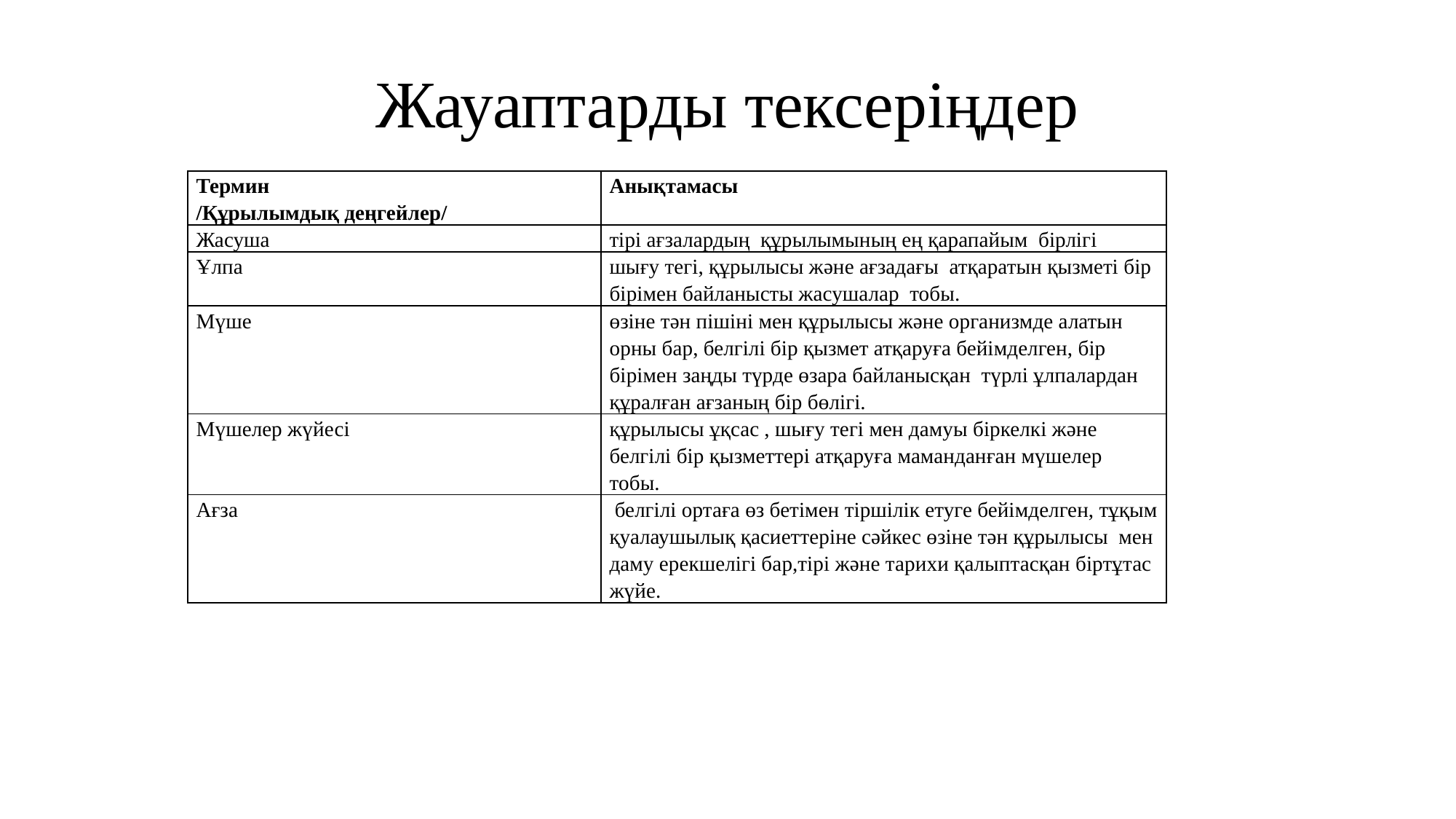

# Жауаптарды тексеріңдер
| Термин /Құрылымдық деңгейлер/ | Анықтамасы |
| --- | --- |
| Жасуша | тірі ағзалардың құрылымының ең қарапайым бірлігі |
| Ұлпа | шығу тегі, құрылысы және ағзадағы атқаратын қызметі бір бірімен байланысты жасушалар тобы. |
| Мүше | өзіне тән пішіні мен құрылысы және организмде алатын орны бар, белгілі бір қызмет атқаруға бейімделген, бір бірімен заңды түрде өзара байланысқан түрлі ұлпалардан құралған ағзаның бір бөлігі. |
| Мүшелер жүйесі | құрылысы ұқсас , шығу тегі мен дамуы біркелкі және белгілі бір қызметтері атқаруға маманданған мүшелер тобы. |
| Ағза | белгілі ортаға өз бетімен тіршілік етуге бейімделген, тұқым қуалаушылық қасиеттеріне сәйкес өзіне тән құрылысы мен даму ерекшелігі бар,тірі және тарихи қалыптасқан біртұтас жүйе. |